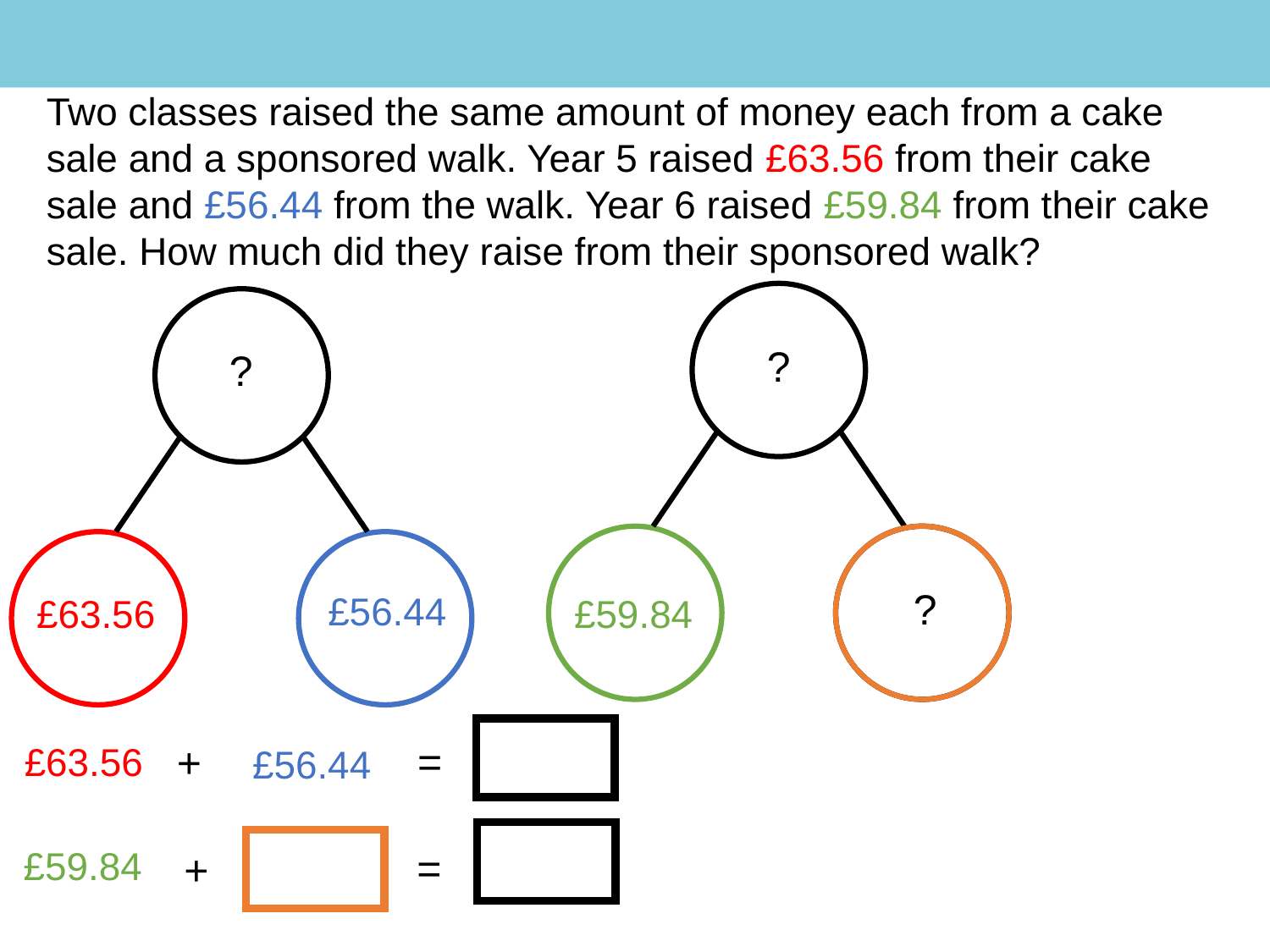

Two classes raised the same amount of money each from a cake sale and a sponsored walk. Year 5 raised £63.56 from their cake sale and £56.44 from the walk. Year 6 raised £59.84 from their cake sale. How much did they raise from their sponsored walk?

?
?

?
£56.44
£63.56
£59.84

=
+
£63.56
£56.44

=
£59.84
+